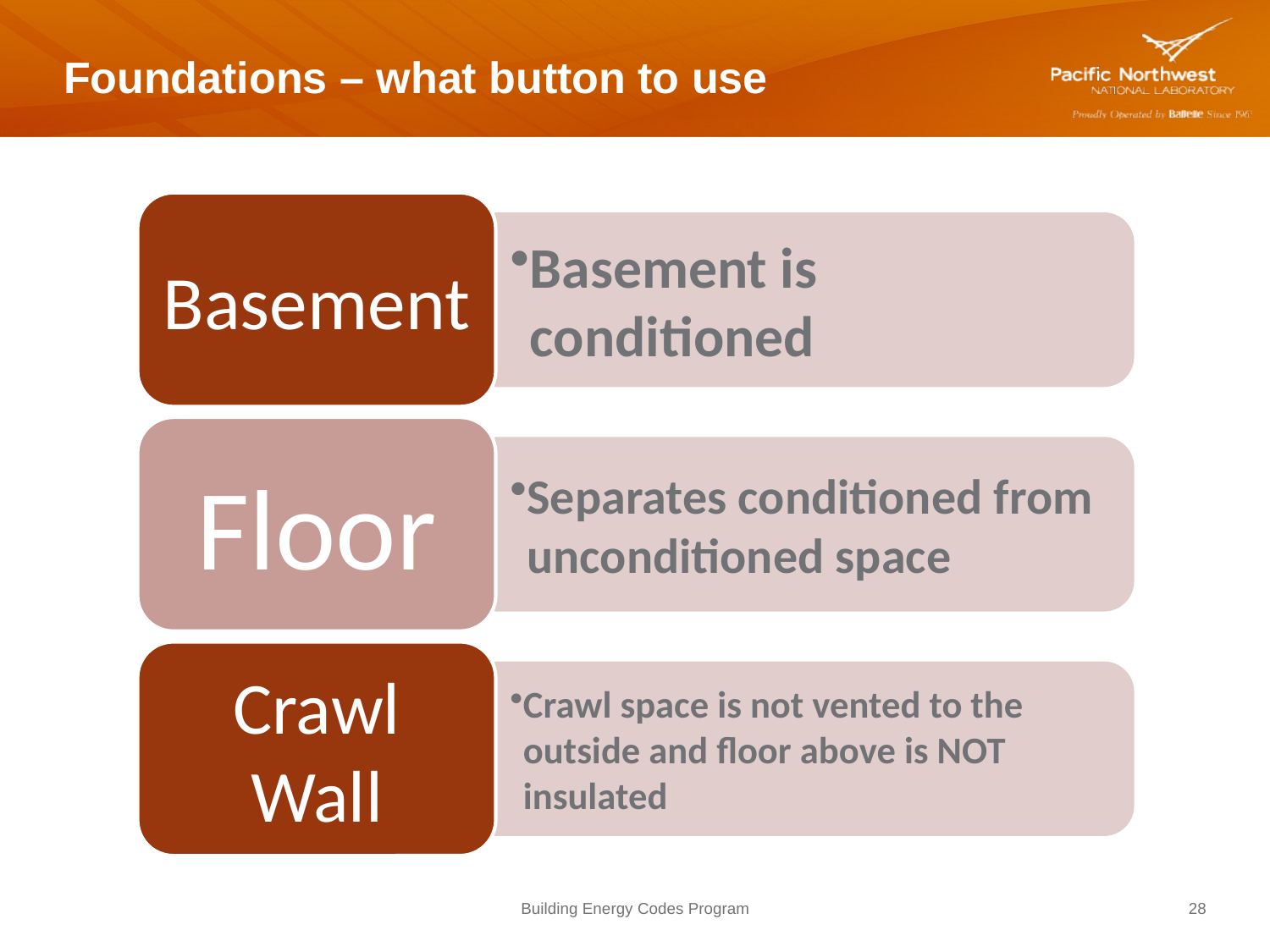

# Foundations – what button to use
Basement
Floor
Separates conditioned from
unconditioned space
Crawl Wall
Crawl space is not vented to the outside and floor above is NOT insulated
Building Energy Codes Program
28